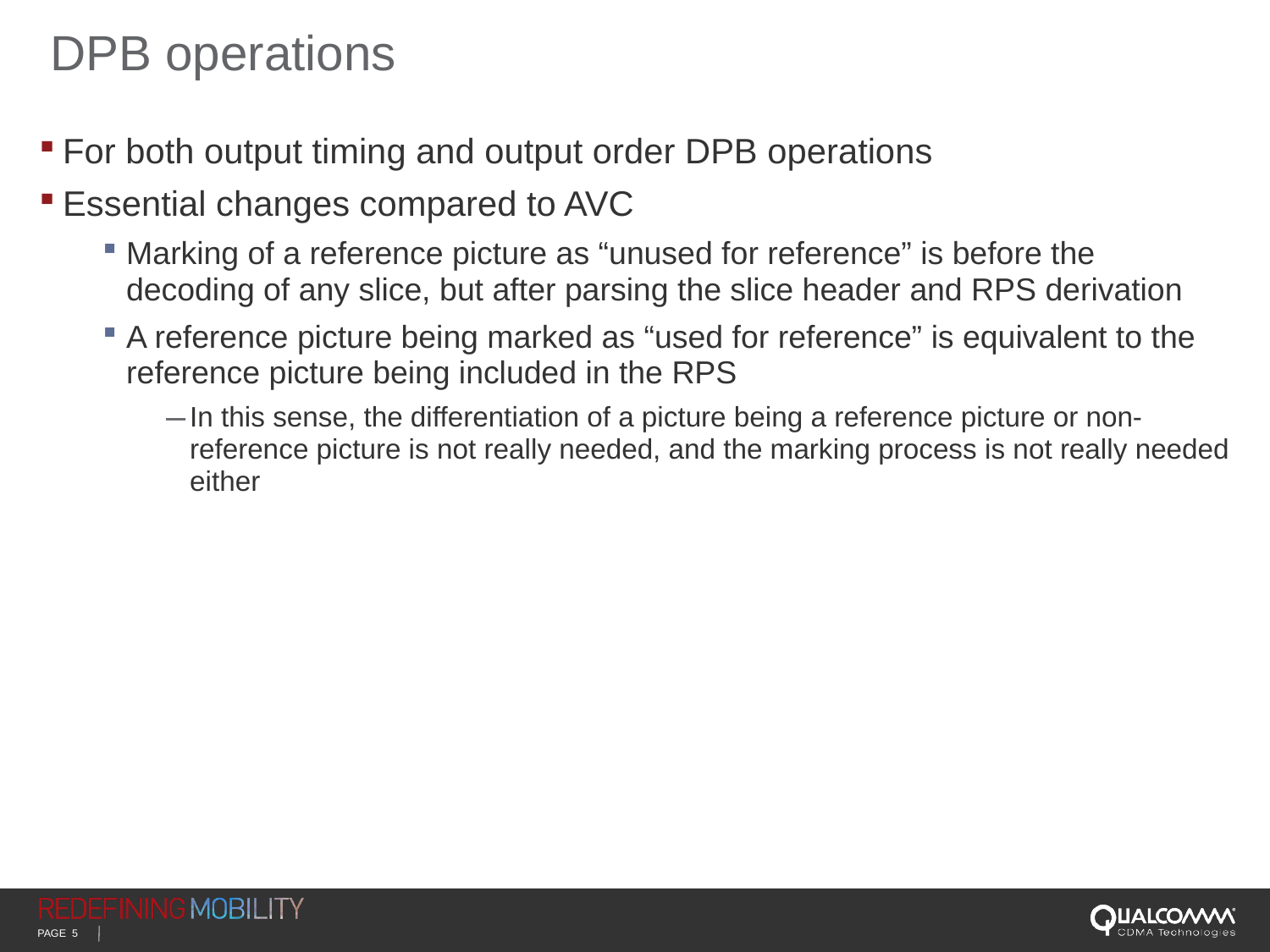

# DPB operations
For both output timing and output order DPB operations
Essential changes compared to AVC
Marking of a reference picture as “unused for reference” is before the decoding of any slice, but after parsing the slice header and RPS derivation
A reference picture being marked as “used for reference” is equivalent to the reference picture being included in the RPS
In this sense, the differentiation of a picture being a reference picture or non-reference picture is not really needed, and the marking process is not really needed either